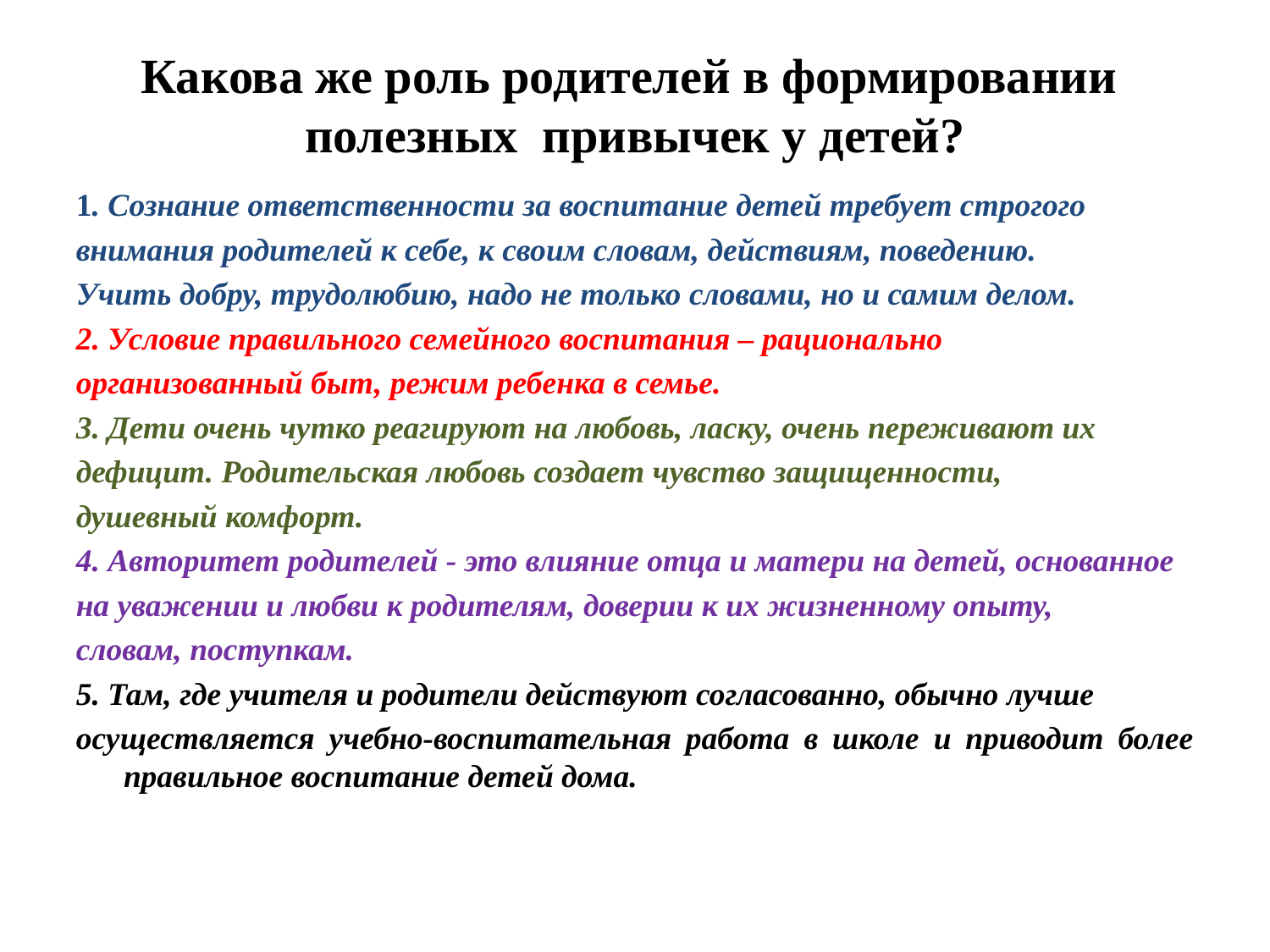

Какова же роль родителей в формировании  полезных  привычек у детей?
1. Сознание ответственности за воспитание детей требует строгого
внимания родителей к себе, к своим словам, действиям, поведению.
Учить добру, трудолюбию, надо не только словами, но и самим делом.
2. Условие правильного семейного воспитания – рационально
организованный быт, режим ребенка в семье.
3. Дети очень чутко реагируют на любовь, ласку, очень переживают их
дефицит. Родительская любовь создает чувство защищенности,
душевный комфорт.
4. Авторитет родителей - это влияние отца и матери на детей, основанное
на уважении и любви к родителям, доверии к их жизненному опыту,
словам, поступкам.
5. Там, где учителя и родители действуют согласованно, обычно лучше
осуществляется учебно-воспитательная работа в школе и приводит более правильное воспитание детей дома.